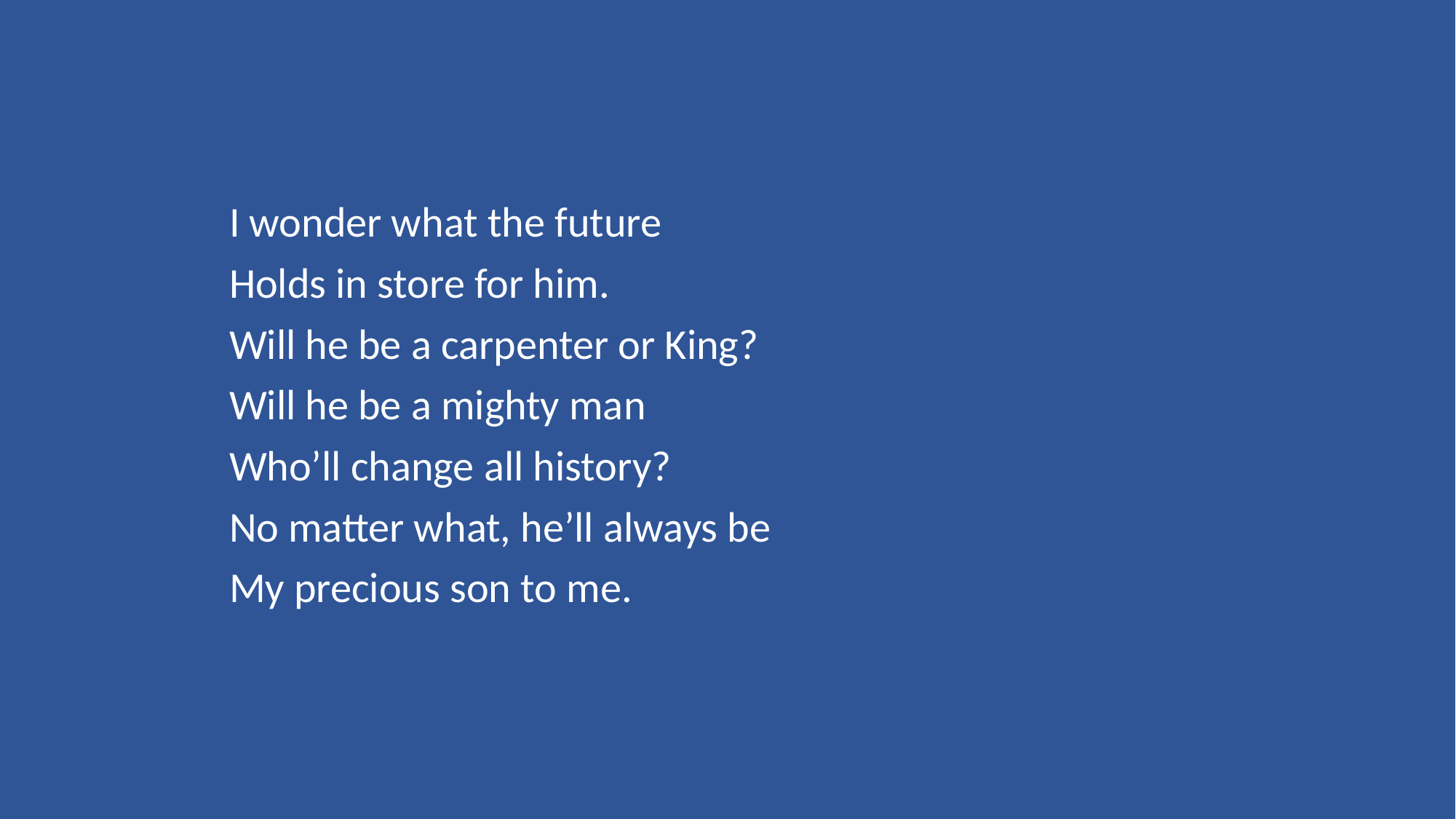

I wonder what the future
Holds in store for him.
Will he be a carpenter or King?
Will he be a mighty man
Who’ll change all history?
No matter what, he’ll always be
My precious son to me.